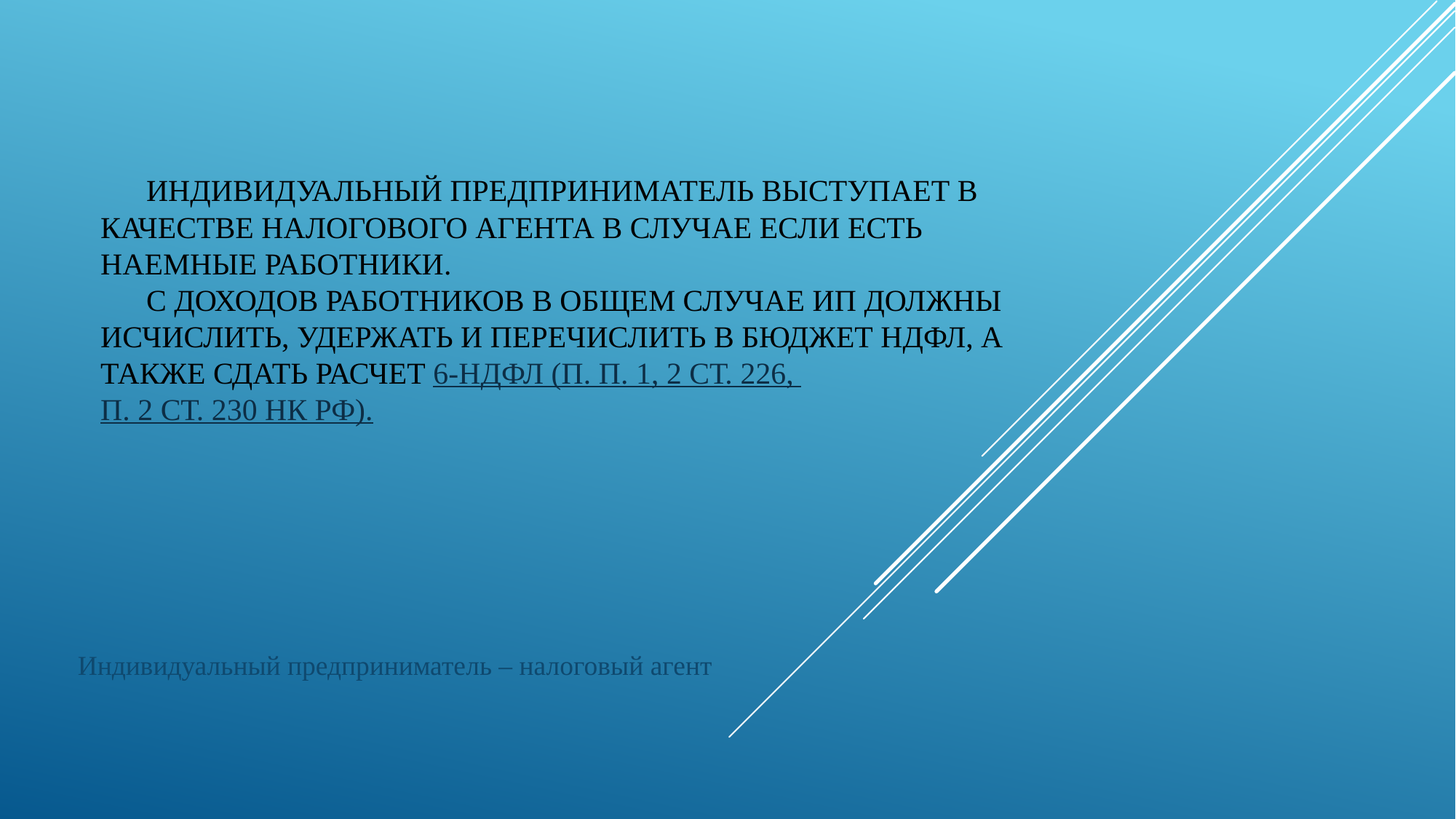

# Индивидуальный предприниматель выступает В качестве налогового агента в случае если есть наемные работники. с доходов работников в общем случае ИП должны исчислить, удержать и перечислить в бюджет НДФЛ, а также сдать расчет 6-НДФЛ (п. п. 1, 2 ст. 226, п. 2 ст. 230 НК РФ).
Индивидуальный предприниматель – налоговый агент